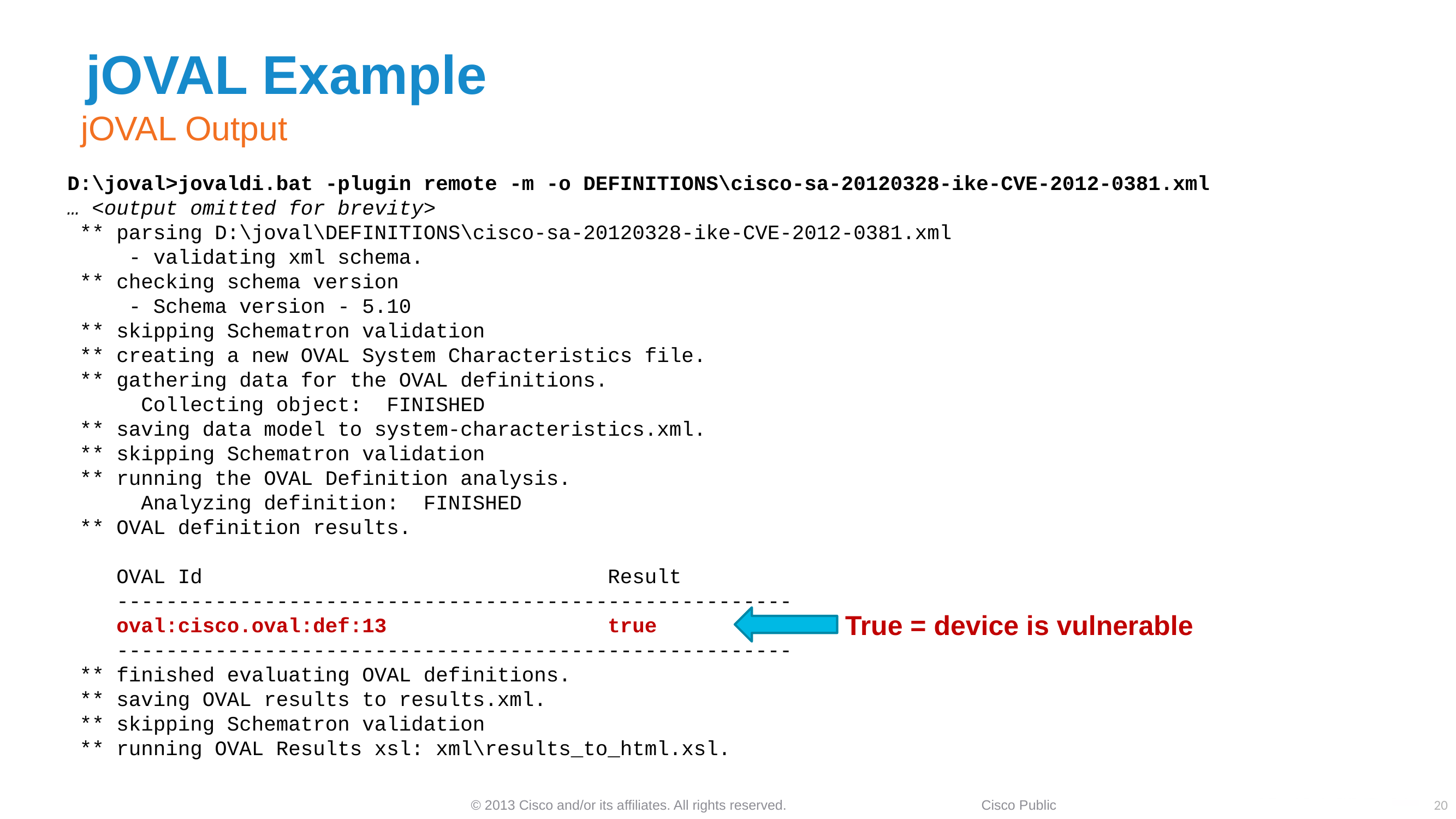

# jOVAL Example
jOVAL Output
D:\joval>jovaldi.bat -plugin remote -m -o DEFINITIONS\cisco-sa-20120328-ike-CVE-2012-0381.xml
… <output omitted for brevity>
 ** parsing D:\joval\DEFINITIONS\cisco-sa-20120328-ike-CVE-2012-0381.xml
     - validating xml schema.
 ** checking schema version
     - Schema version - 5.10
 ** skipping Schematron validation
 ** creating a new OVAL System Characteristics file.
 ** gathering data for the OVAL definitions.
      Collecting object:  FINISHED
 ** saving data model to system-characteristics.xml.
 ** skipping Schematron validation
 ** running the OVAL Definition analysis.
      Analyzing definition:  FINISHED
 ** OVAL definition results.

    OVAL Id                                 Result
    -------------------------------------------------------
    oval:cisco.oval:def:13                  true
    -------------------------------------------------------
 ** finished evaluating OVAL definitions.
 ** saving OVAL results to results.xml.
 ** skipping Schematron validation
 ** running OVAL Results xsl: xml\results_to_html.xsl.
True = device is vulnerable

20